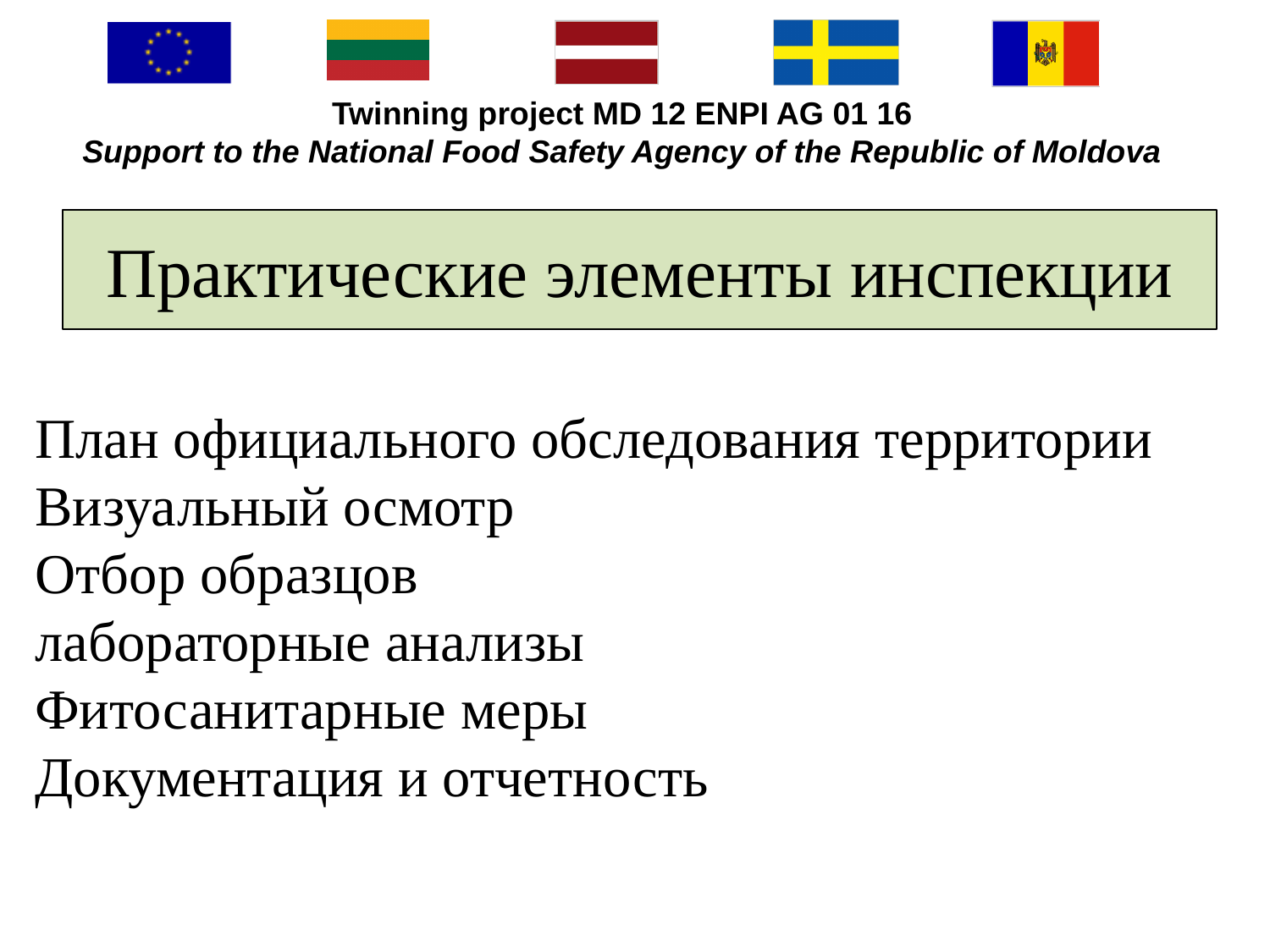

# Практические элементы инспекции
План официального обследования территории
Визуальный осмотр
Отбор образцов
лабораторные анализы
Фитосанитарные меры
Документация и отчетность